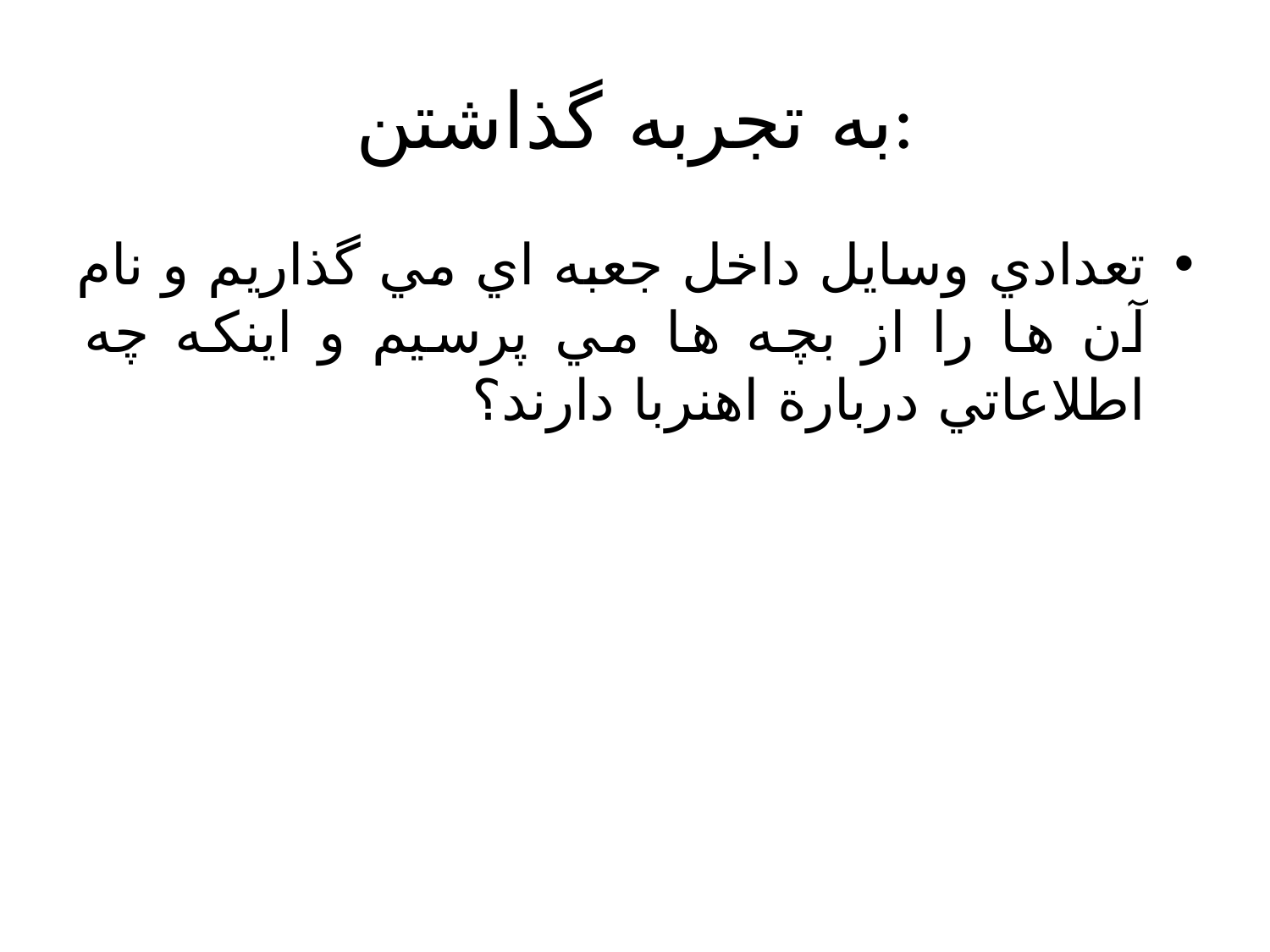

# به تجربه گذاشتن:
تعدادي وسايل داخل جعبه اي مي گذاريم و نام آن ها را از بچه ها مي پرسيم و اينكه چه اطلاعاتي دربارة اهنربا دارند؟